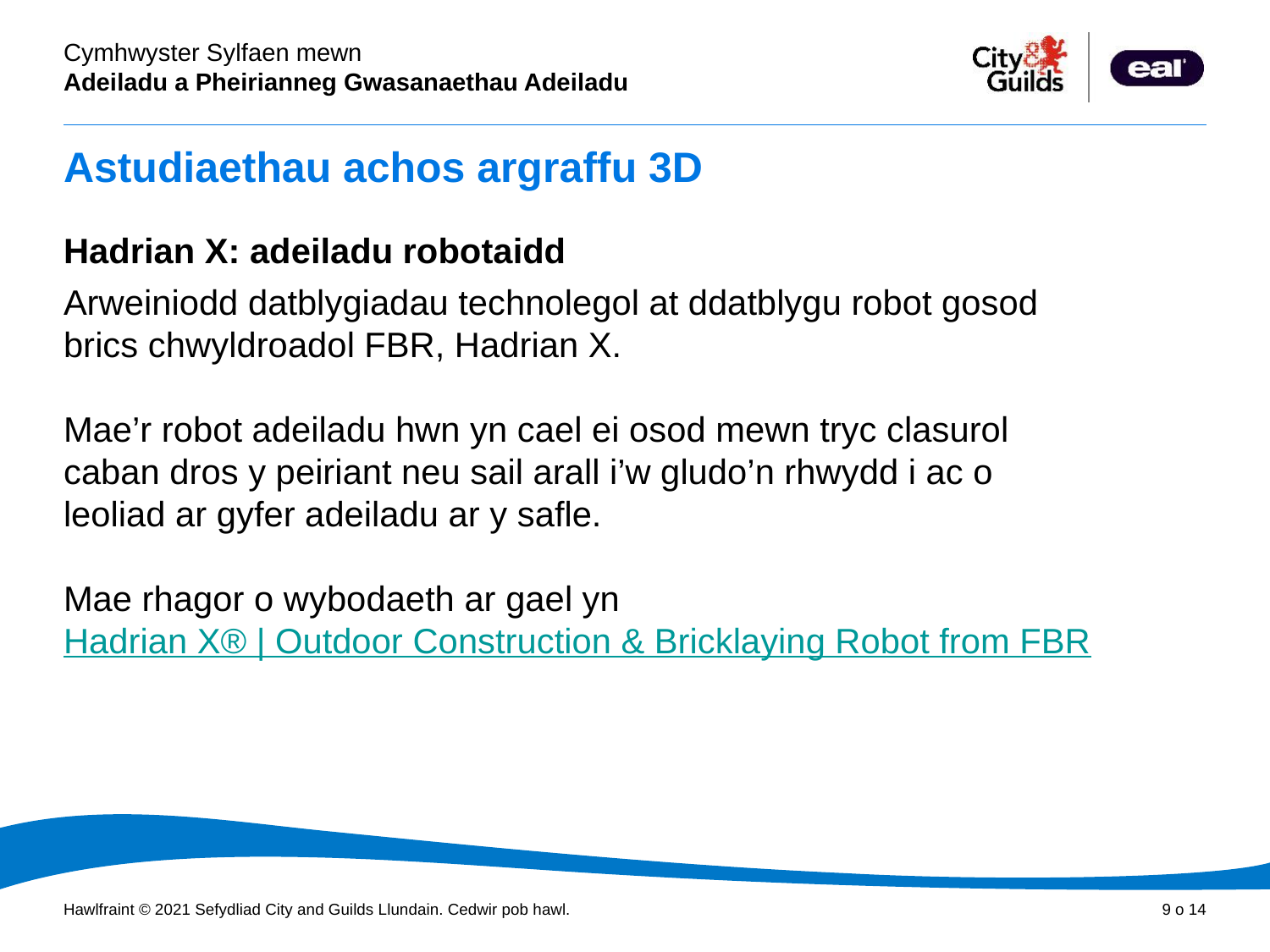

# Astudiaethau achos argraffu 3D
Hadrian X: adeiladu robotaidd
Arweiniodd datblygiadau technolegol at ddatblygu robot gosod brics chwyldroadol FBR, Hadrian X.

Mae’r robot adeiladu hwn yn cael ei osod mewn tryc clasurol caban dros y peiriant neu sail arall i’w gludo’n rhwydd i ac o leoliad ar gyfer adeiladu ar y safle.

Mae rhagor o wybodaeth ar gael yn Hadrian X® | Outdoor Construction & Bricklaying Robot from FBR